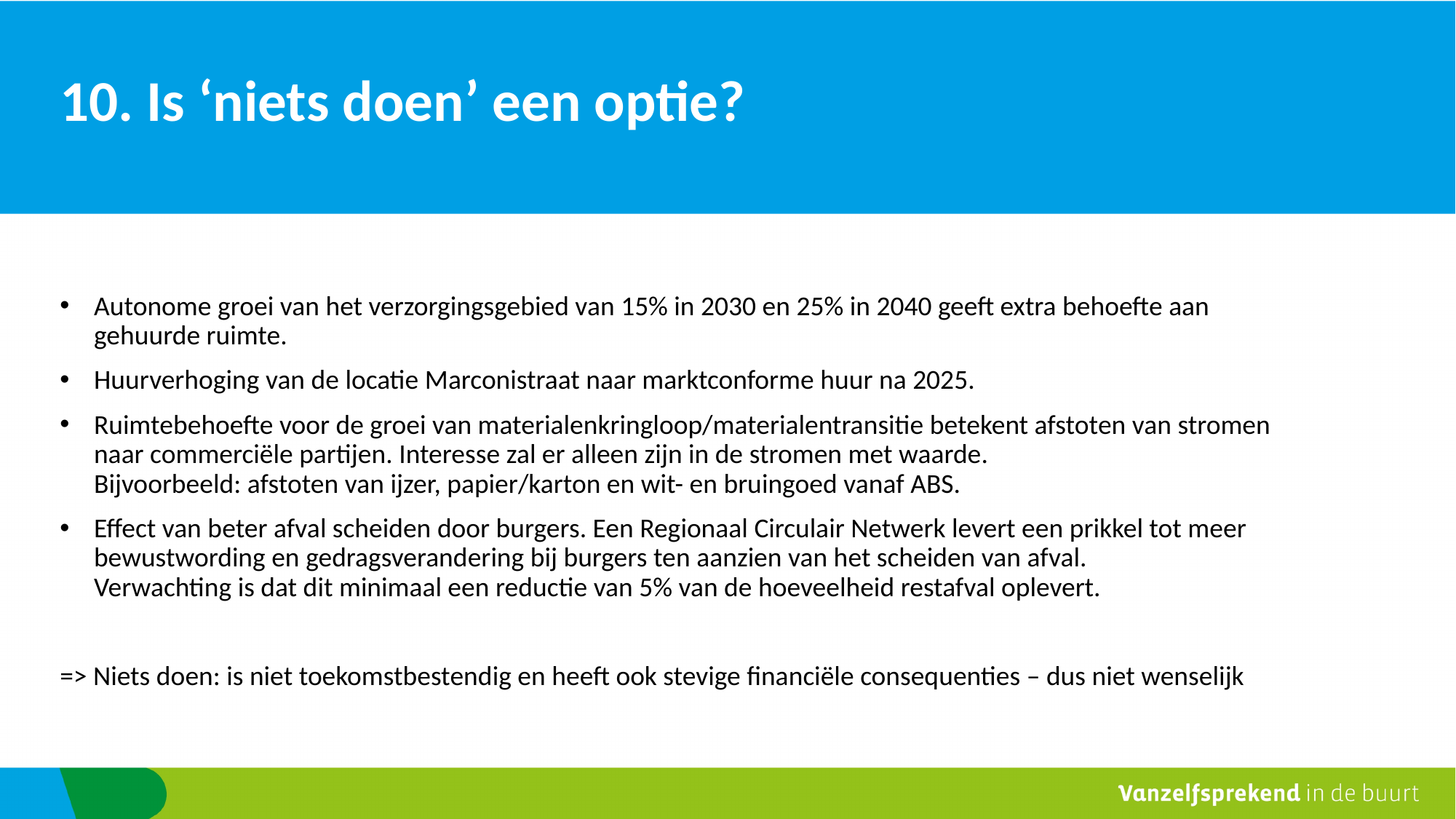

# 10. Is ‘niets doen’ een optie?

Autonome groei van het verzorgingsgebied van 15% in 2030 en 25% in 2040 geeft extra behoefte aan gehuurde ruimte.
Huurverhoging van de locatie Marconistraat naar marktconforme huur na 2025.
Ruimtebehoefte voor de groei van materialenkringloop/materialentransitie betekent afstoten van stromen naar commerciële partijen. Interesse zal er alleen zijn in de stromen met waarde.
Bijvoorbeeld: afstoten van ijzer, papier/karton en wit- en bruingoed vanaf ABS.
Effect van beter afval scheiden door burgers. Een Regionaal Circulair Netwerk levert een prikkel tot meer bewustwording en gedragsverandering bij burgers ten aanzien van het scheiden van afval.
Verwachting is dat dit minimaal een reductie van 5% van de hoeveelheid restafval oplevert.

=> Niets doen: is niet toekomstbestendig en heeft ook stevige financiële consequenties – dus niet wenselijk